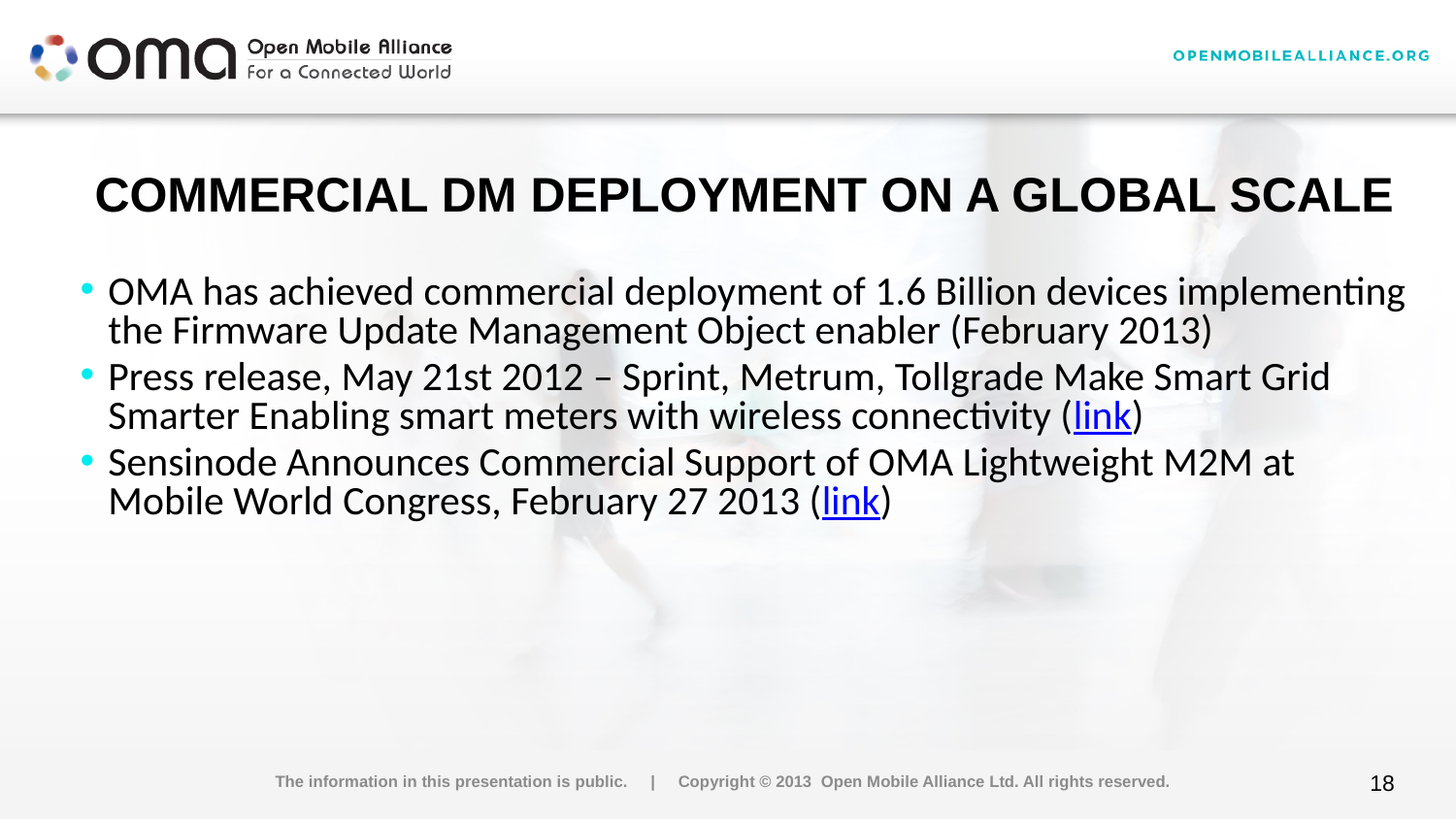

# Commercial DM Deployment on a Global Scale
OMA has achieved commercial deployment of 1.6 Billion devices implementing the Firmware Update Management Object enabler (February 2013)
Press release, May 21st 2012 – Sprint, Metrum, Tollgrade Make Smart Grid Smarter Enabling smart meters with wireless connectivity (link)
Sensinode Announces Commercial Support of OMA Lightweight M2M at Mobile World Congress, February 27 2013 (link)

The information in this presentation is public.     |     Copyright © 2013  Open Mobile Alliance Ltd. All rights reserved.